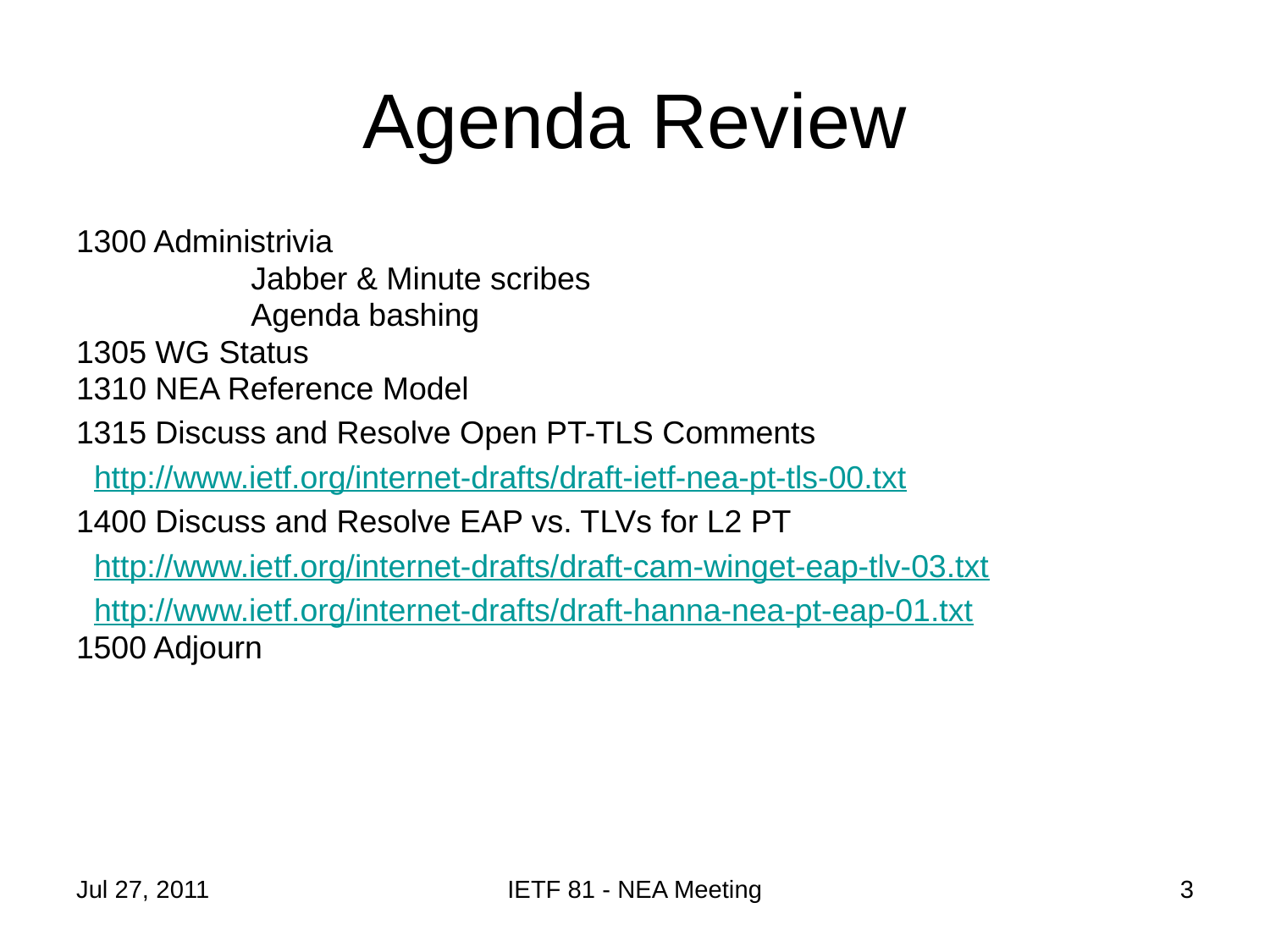

# Agenda Review
1300 Administrivia
		Jabber & Minute scribes
		Agenda bashing
1305 WG Status
1310 NEA Reference Model
1315 Discuss and Resolve Open PT-TLS Comments
  http://www.ietf.org/internet-drafts/draft-ietf-nea-pt-tls-00.txt
1400 Discuss and Resolve EAP vs. TLVs for L2 PT
  http://www.ietf.org/internet-drafts/draft-cam-winget-eap-tlv-03.txt
  http://www.ietf.org/internet-drafts/draft-hanna-nea-pt-eap-01.txt
1500 Adjourn
Jul 27, 2011
IETF 81 - NEA Meeting
3